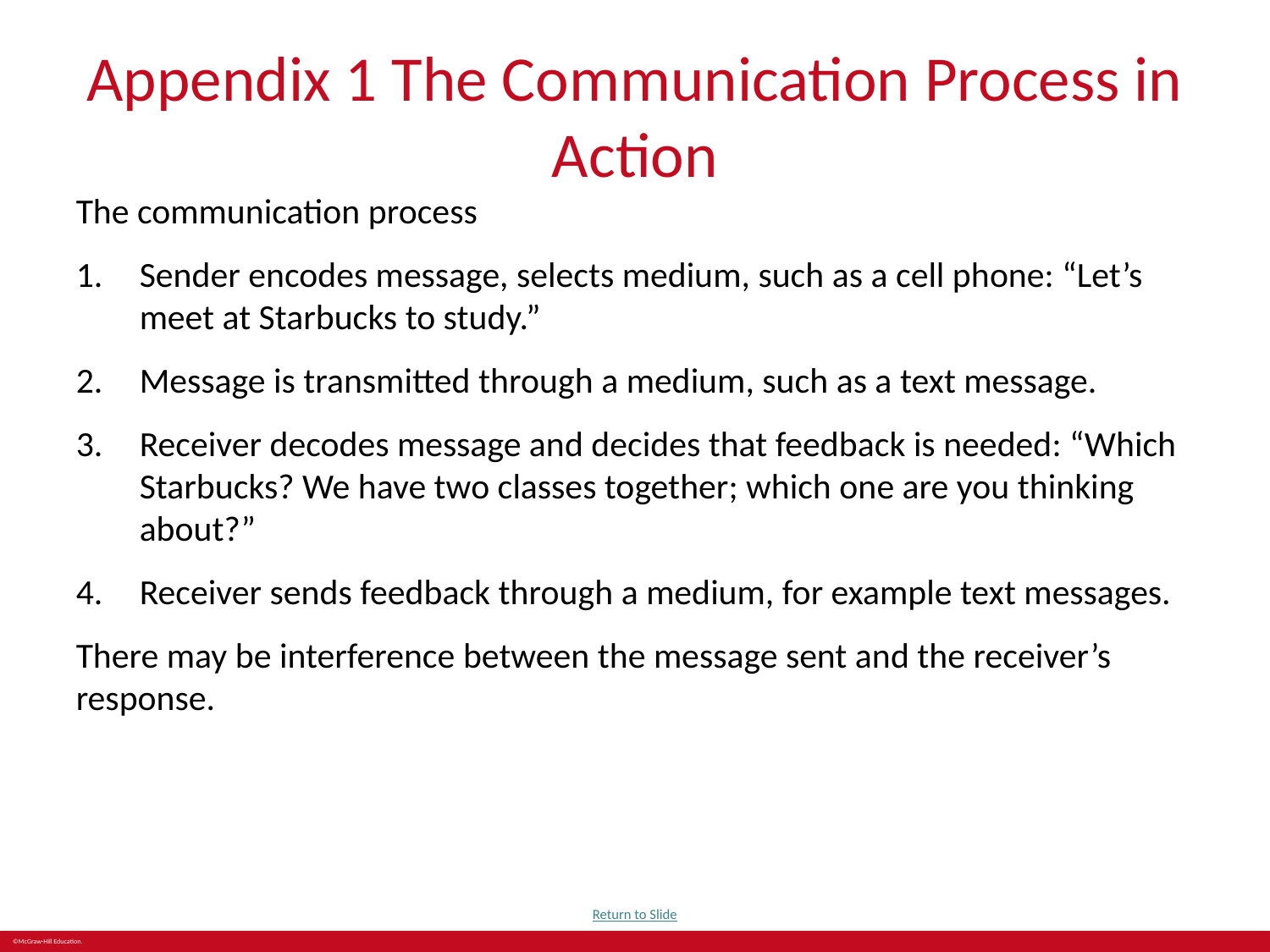

# Appendix 1 The Communication Process in Action
The communication process
Sender encodes message, selects medium, such as a cell phone: “Let’s meet at Starbucks to study.”
Message is transmitted through a medium, such as a text message.
Receiver decodes message and decides that feedback is needed: “Which Starbucks? We have two classes together; which one are you thinking about?”
Receiver sends feedback through a medium, for example text messages.
There may be interference between the message sent and the receiver’s response.
Return to Slide